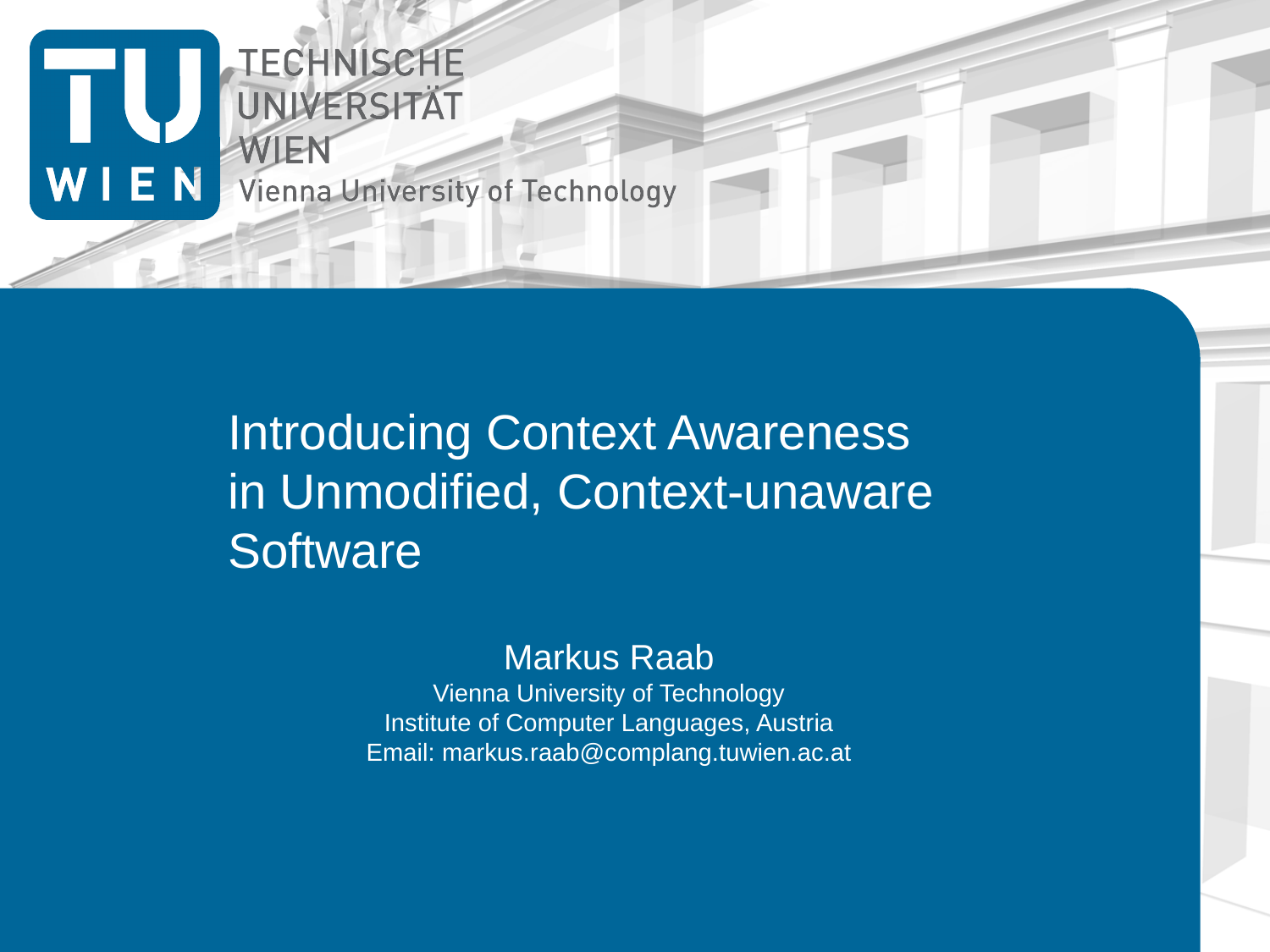

Introducing Context Awareness
in Unmodified, Context-unaware Software

Markus Raab
Vienna University of Technology
Institute of Computer Languages, Austria
Email: markus.raab@complang.tuwien.ac.at